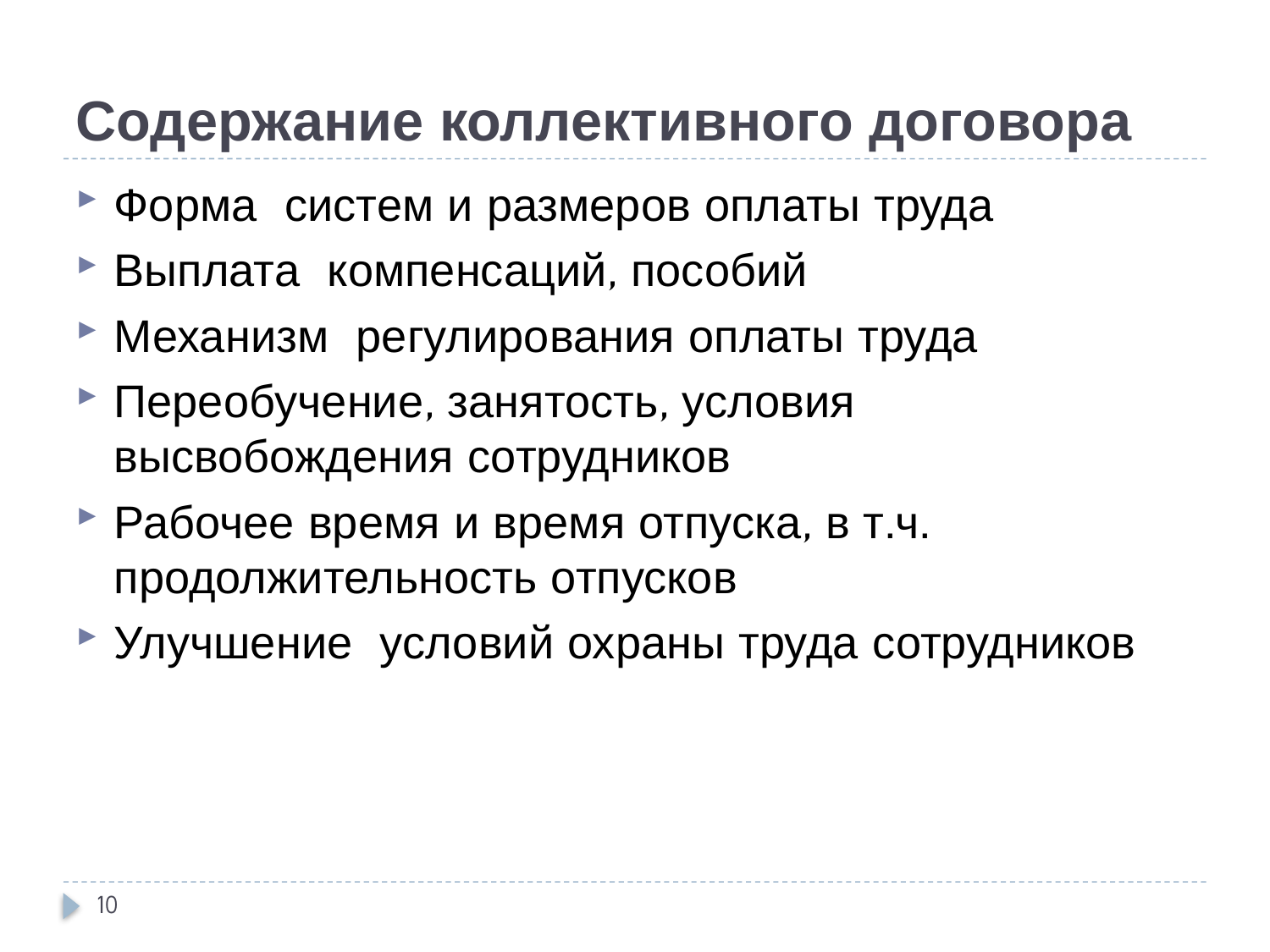

# Содержание коллективного договора
Форма  систем и размеров оплаты труда
Выплата  компенсаций, пособий
Механизм  регулирования оплаты труда
Переобучение, занятость, условия высвобождения сотрудников
Рабочее время и время отпуска, в т.ч. продолжительность отпусков
Улучшение  условий охраны труда сотрудников
10